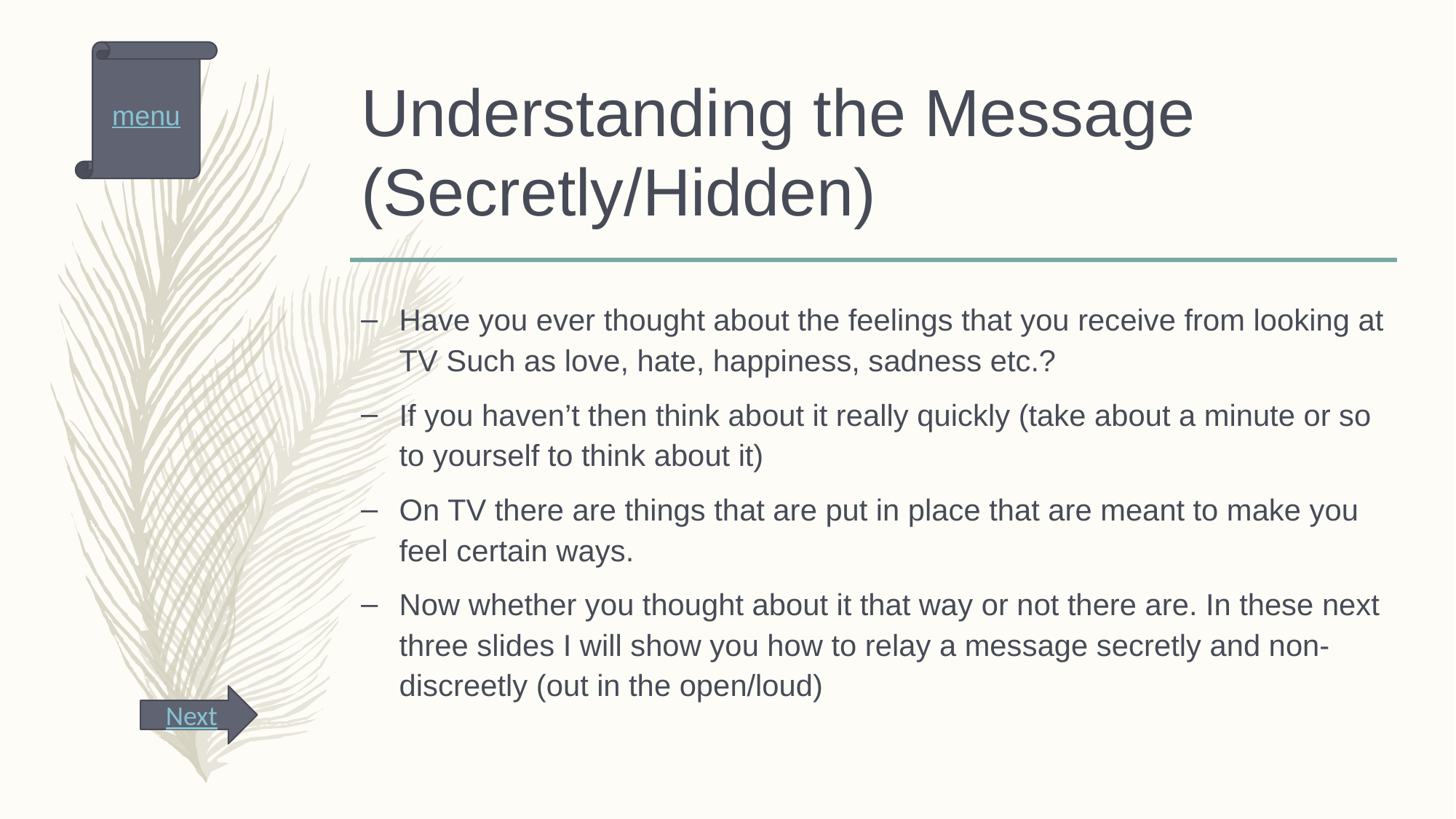

menu
# Understanding the Message (Secretly/Hidden)
Have you ever thought about the feelings that you receive from looking at TV Such as love, hate, happiness, sadness etc.?
If you haven’t then think about it really quickly (take about a minute or so to yourself to think about it)
On TV there are things that are put in place that are meant to make you feel certain ways.
Now whether you thought about it that way or not there are. In these next three slides I will show you how to relay a message secretly and non-discreetly (out in the open/loud)

Next